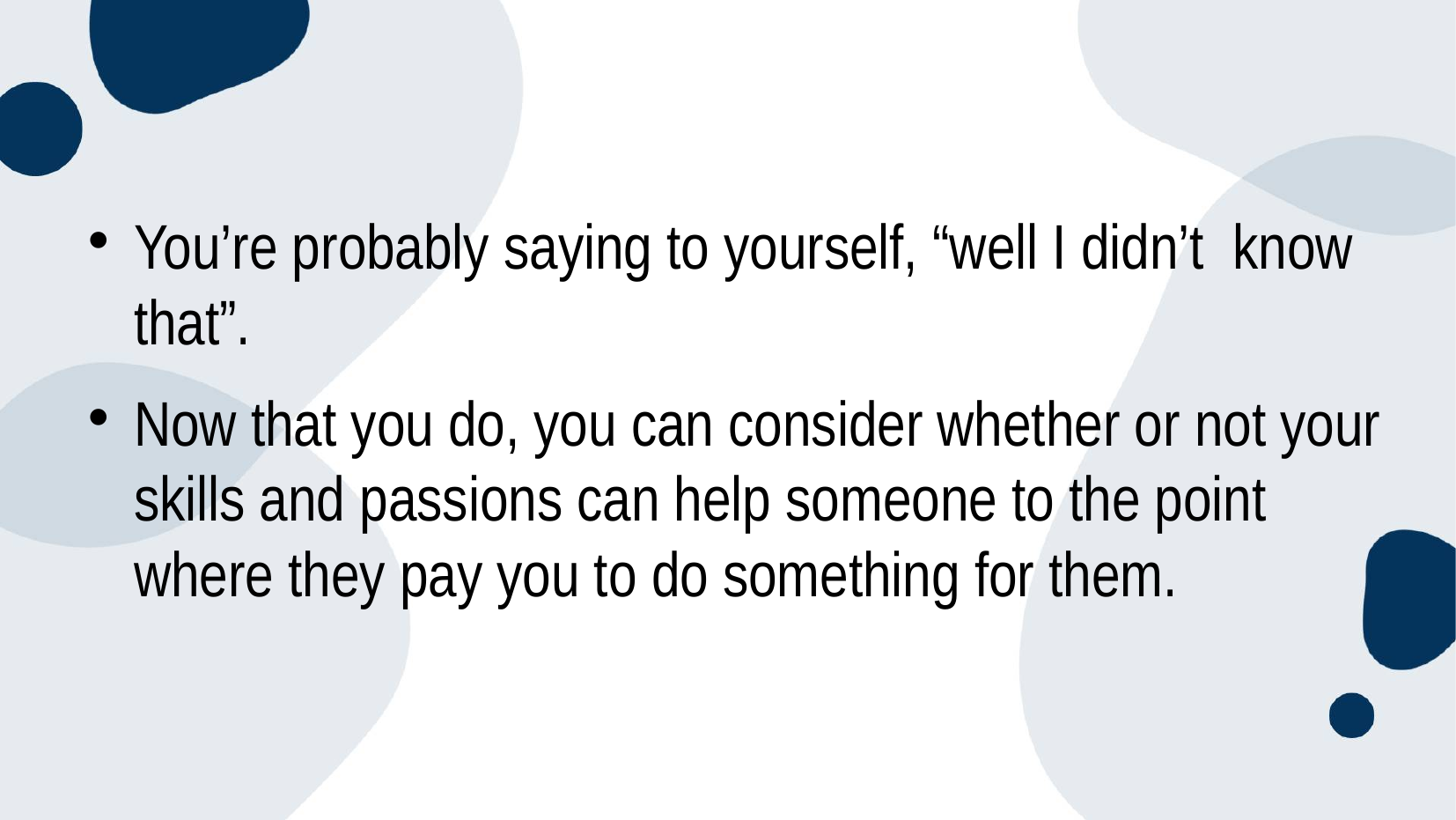

#
You’re probably saying to yourself, “well I didn’t  know that”.
Now that you do, you can consider whether or not your skills and passions can help someone to the point where they pay you to do something for them.